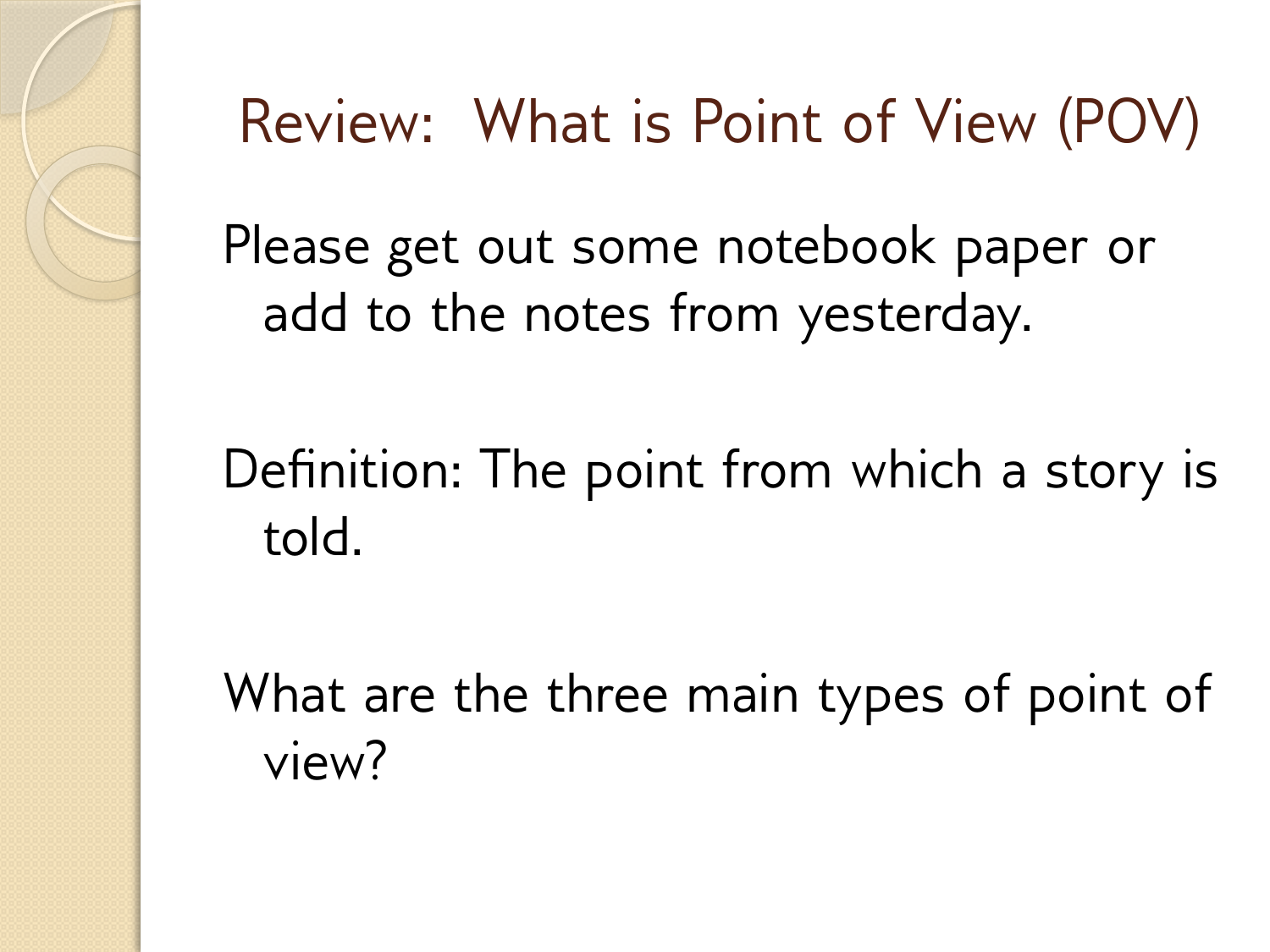

# Review:  What is Point of View (POV)
Please get out some notebook paper or add to the notes from yesterday.

Definition: The point from which a story is told.

What are the three main types of point of view?